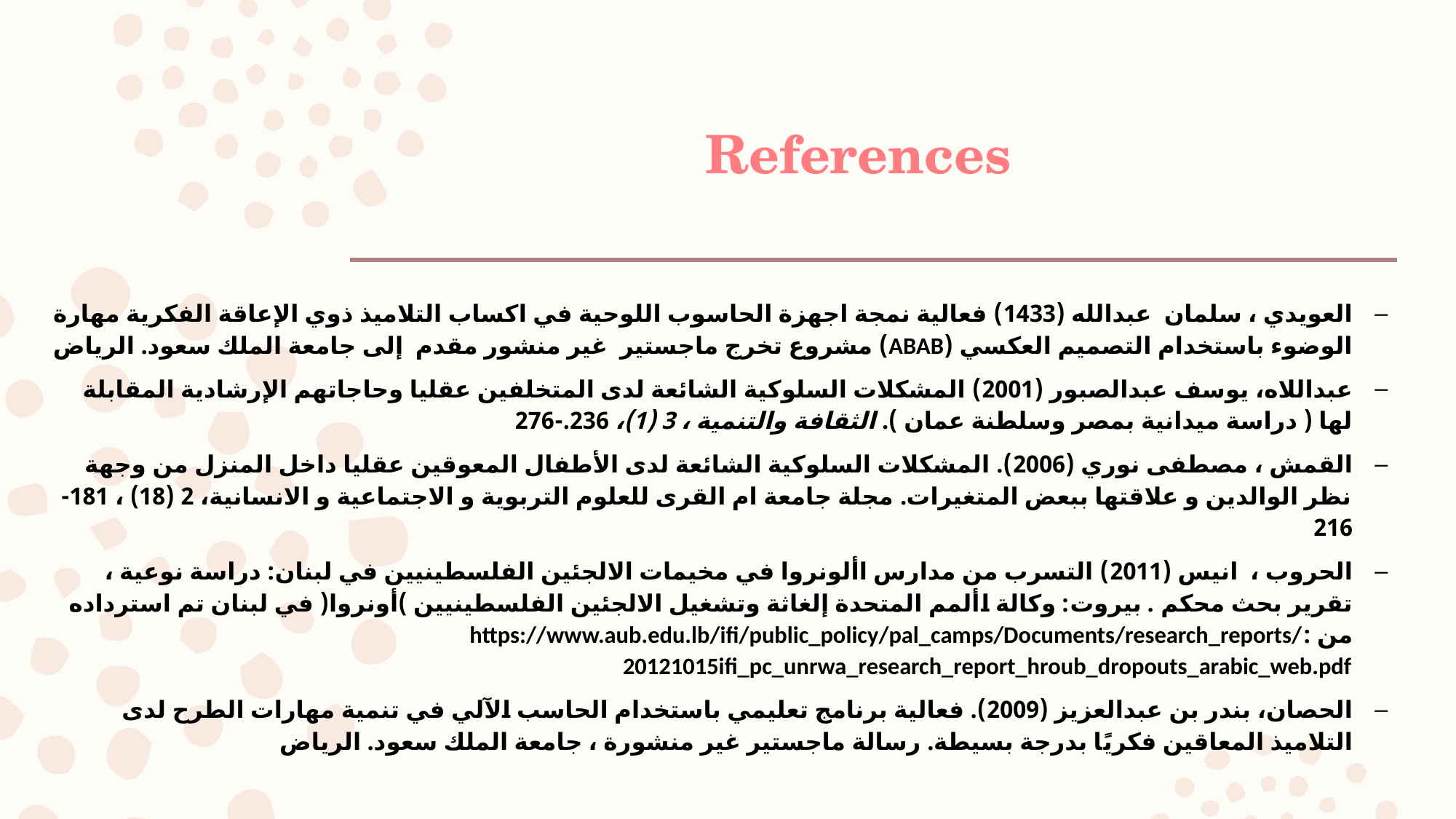

# References
العويدي ، سلمان  عبدالله (1433) فعالية نمجة اجهزة الحاسوب اللوحية في اكساب التلاميذ ذوي الإعاقة الفكرية مهارة الوضوء باستخدام التصميم العكسي (ABAB) مشروع تخرج ماجستير  غير منشور مقدم  إلى جامعة الملك سعود. الرياض
عبداللاه، يوسف عبدالصبور (2001) المشكلات السلوكية الشائعة لدى المتخلفين عقليا وحاجاتهم الإرشادية المقابلة لها ( دراسة ميدانية بمصر وسلطنة عمان ). الثقافة والتنمية ، 3 (1)، 236.-276
القمش ، مصطفى نوري (2006). المشكلات السلوكية الشائعة لدى الأطفال المعوقين عقليا داخل المنزل من وجهة نظر الوالدين و علاقتها ببعض المتغيرات. مجلة جامعة ام القرى للعلوم التربوية و الاجتماعية و الانسانية، 2 (18) ، 181-216
الحروب ،  انيس (2011) التسرب من مدارس األونروا في مخيمات الالجئين الفلسطينيين في لبنان: دراسة نوعية ، تقرير بحث محكم . بيروت: وكالة األمم المتحدة إلغاثة وتشغيل الالجئين الفلسطينيين )أونروا( في لبنان تم استرداده من :https://www.aub.edu.lb/ifi/public_policy/pal_camps/Documents/research_reports/20121015ifi_pc_unrwa_research_report_hroub_dropouts_arabic_web.pdf
الحصان، بندر بن عبدالعزيز (2009). فعالية برنامج تعليمي باستخدام الحاسب الآلي في تنمية مهارات الطرح لدى التلاميذ المعاقين فكريًا بدرجة بسيطة. رسالة ماجستير غير منشورة ، جامعة الملك سعود. الرياض